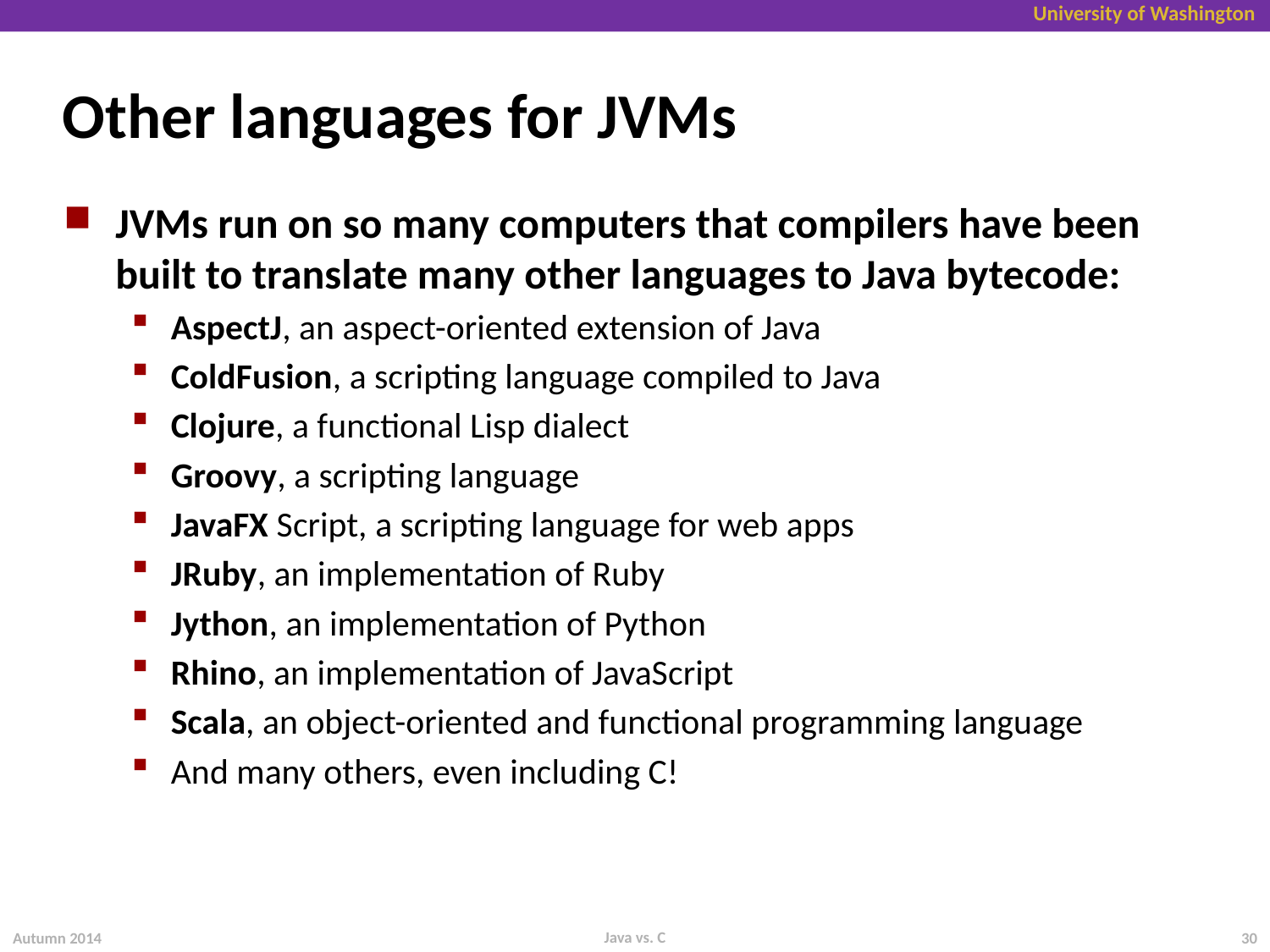

# Other languages for JVMs
JVMs run on so many computers that compilers have been built to translate many other languages to Java bytecode:
AspectJ, an aspect-oriented extension of Java
ColdFusion, a scripting language compiled to Java
Clojure, a functional Lisp dialect
Groovy, a scripting language
JavaFX Script, a scripting language for web apps
JRuby, an implementation of Ruby
Jython, an implementation of Python
Rhino, an implementation of JavaScript
Scala, an object-oriented and functional programming language
And many others, even including C!
Java vs. C
Autumn 2014
30